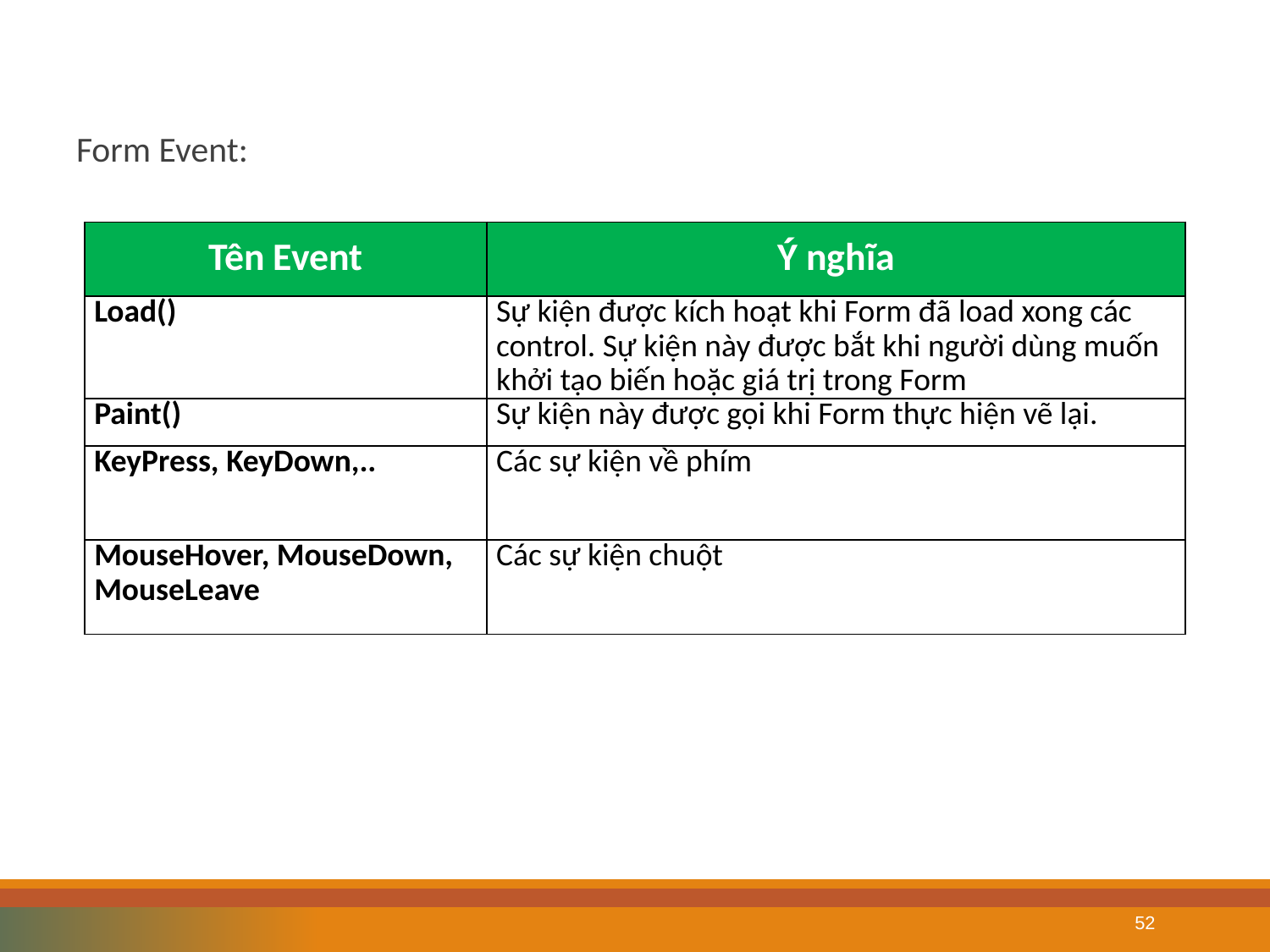

#
Form Event:
| Tên Event | Ý nghĩa |
| --- | --- |
| Load() | Sự kiện được kích hoạt khi Form đã load xong các control. Sự kiện này được bắt khi người dùng muốn khởi tạo biến hoặc giá trị trong Form |
| Paint() | Sự kiện này được gọi khi Form thực hiện vẽ lại. |
| KeyPress, KeyDown,.. | Các sự kiện về phím |
| MouseHover, MouseDown, MouseLeave | Các sự kiện chuột |

52